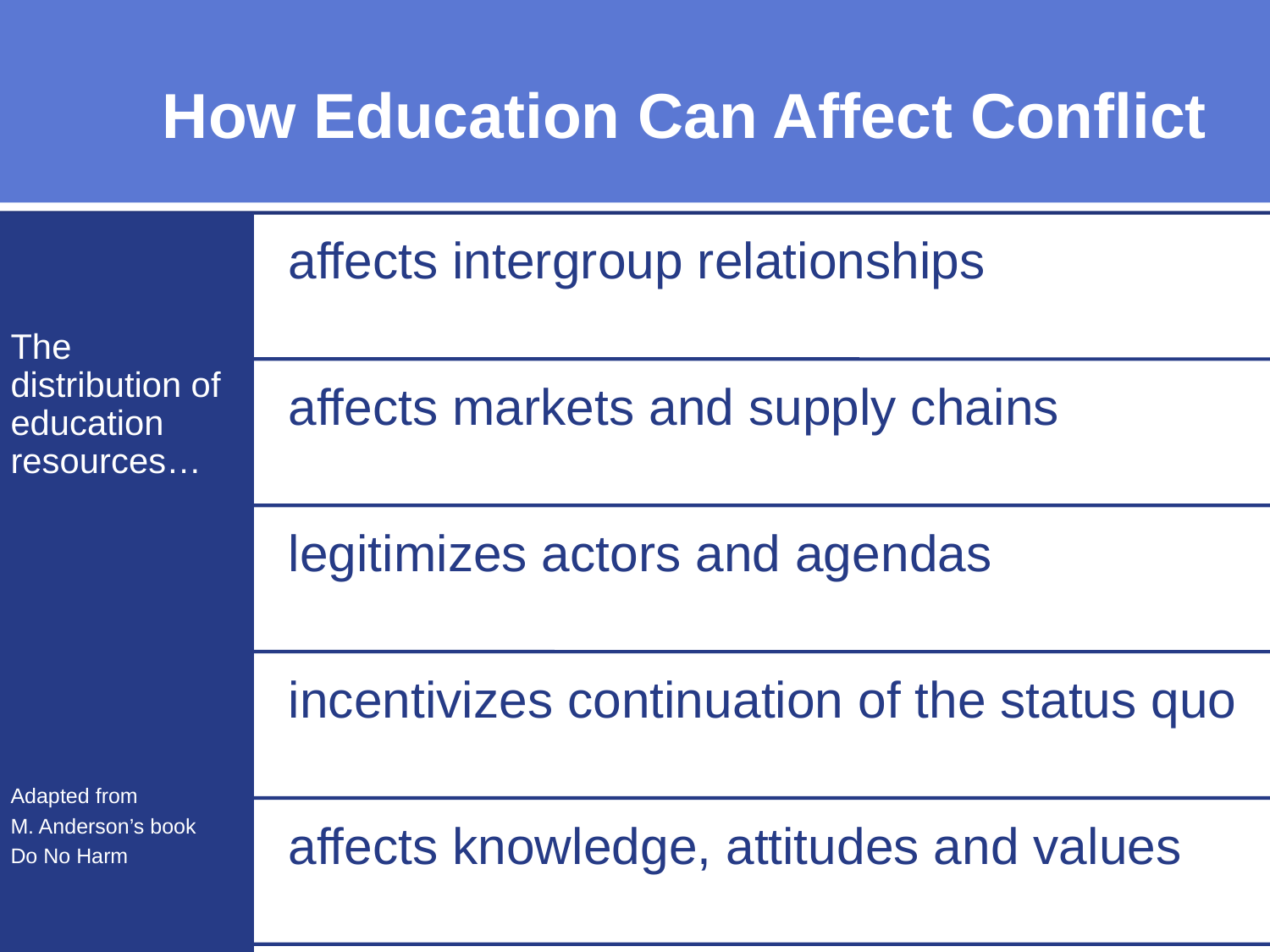

How Education Can Affect Conflict

The distribution of education resources…

Adapted from
M. Anderson’s book
Do No Harm
affects intergroup relationships
affects markets and supply chains
legitimizes actors and agendas
incentivizes continuation of the status quo
affects knowledge, attitudes and values